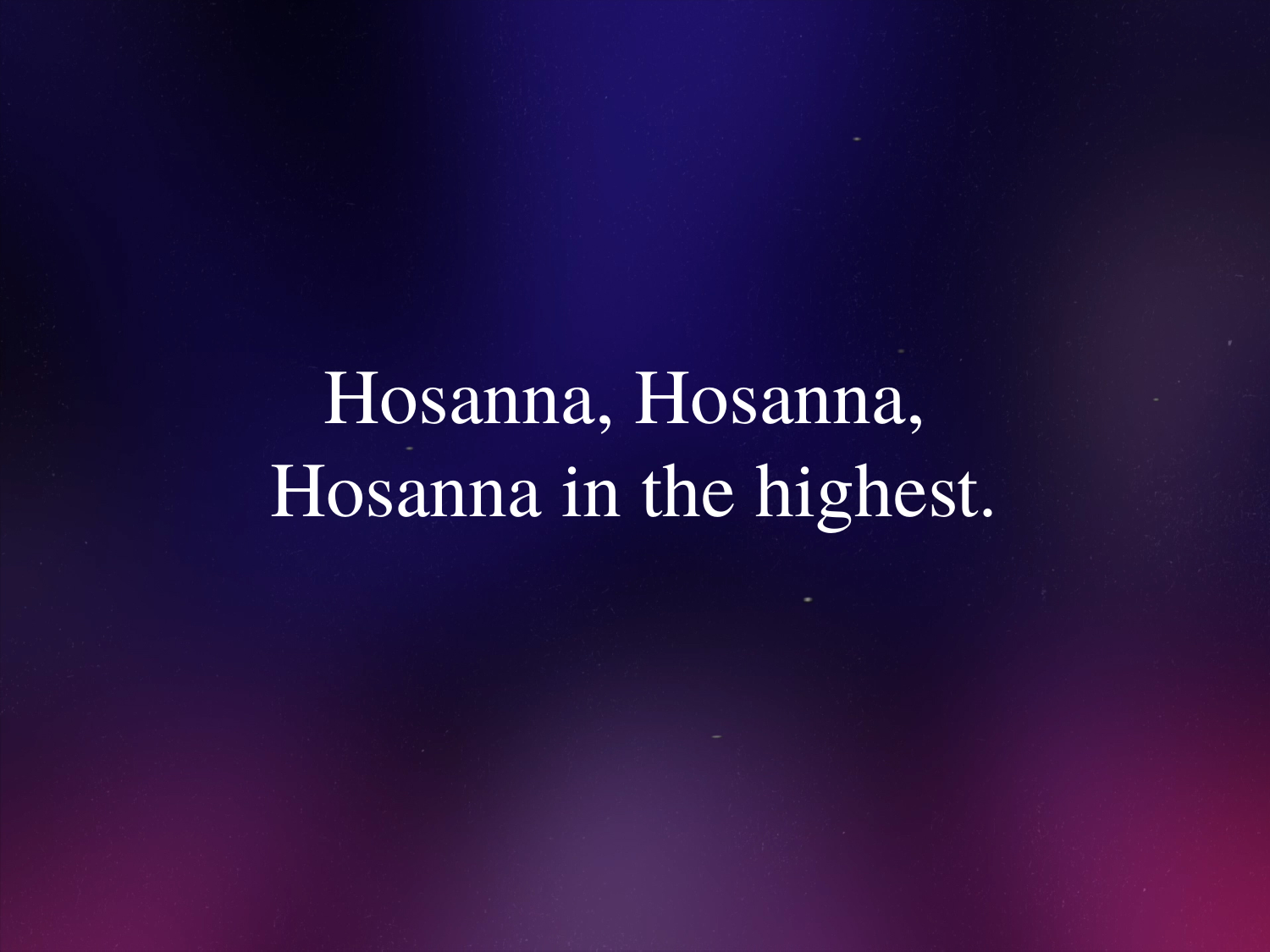

# Hosanna, Hosanna, Hosanna in the highest.